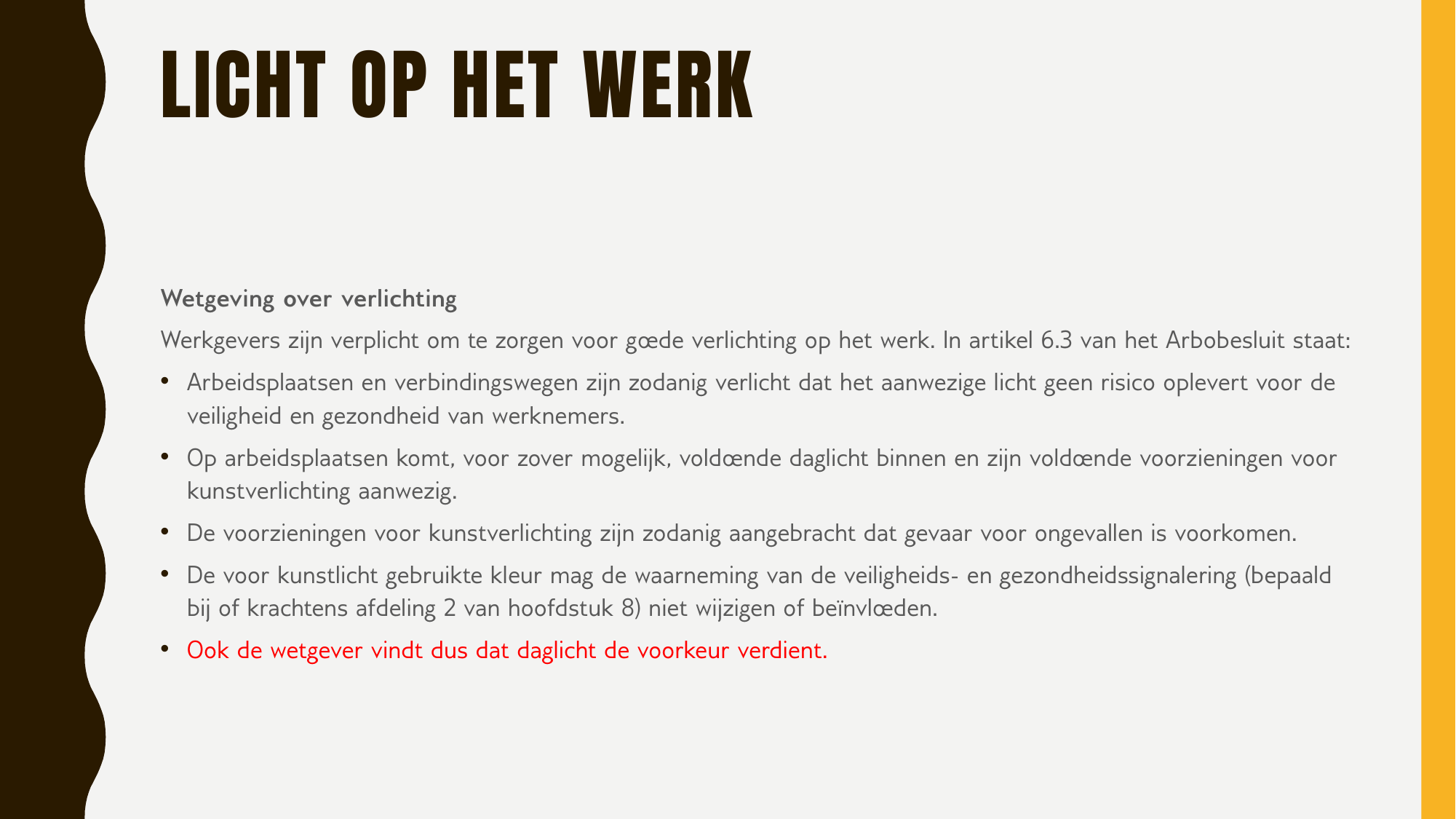

# Licht op het werk
Wetgeving over verlichting
Werkgevers zijn verplicht om te zorgen voor goede verlichting op het werk. In artikel 6.3 van het Arbobesluit staat:
Arbeidsplaatsen en verbindingswegen zijn zodanig verlicht dat het aanwezige licht geen risico oplevert voor de veiligheid en gezondheid van werknemers.
Op arbeidsplaatsen komt, voor zover mogelijk, voldoende daglicht binnen en zijn voldoende voorzieningen voor kunstverlichting aanwezig.
De voorzieningen voor kunstverlichting zijn zodanig aangebracht dat gevaar voor ongevallen is voorkomen.
De voor kunstlicht gebruikte kleur mag de waarneming van de veiligheids- en gezondheidssignalering (bepaald bij of krachtens afdeling 2 van hoofdstuk 8) niet wijzigen of beïnvloeden.
Ook de wetgever vindt dus dat daglicht de voorkeur verdient.